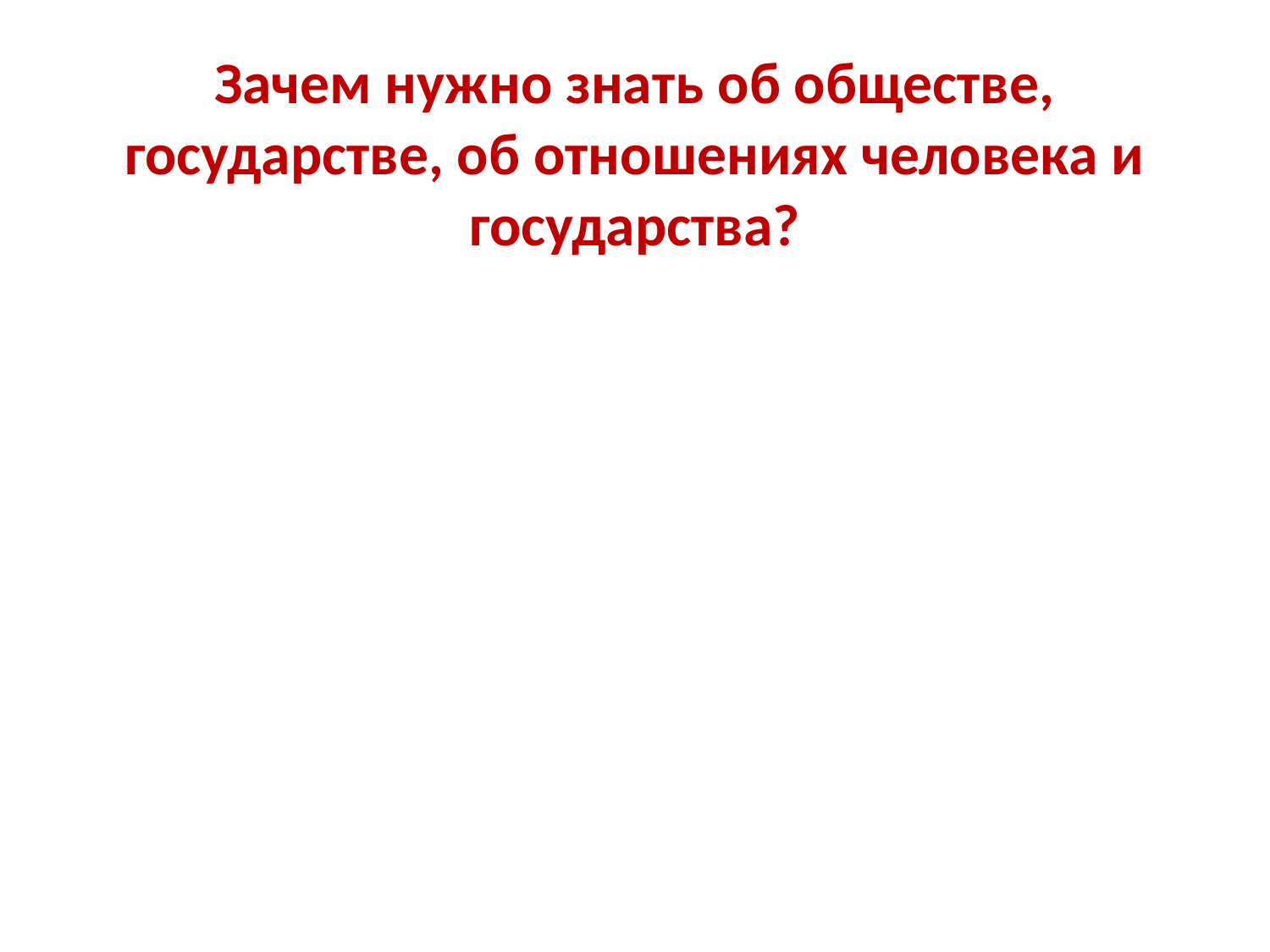

# Зачем нужно знать об обществе, государстве, об отношениях человека и государства?